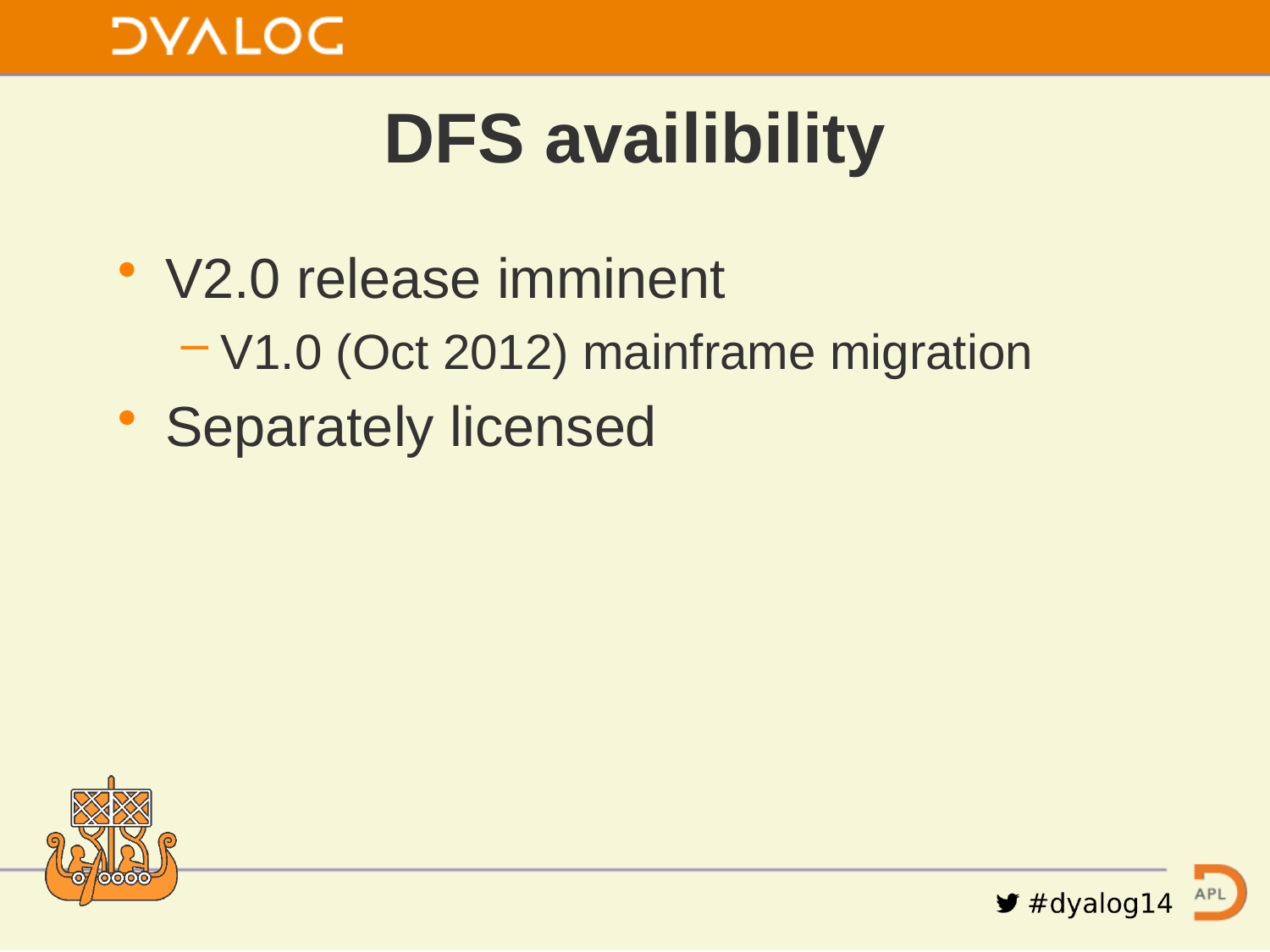

# DFS availibility
V2.0 release imminent
V1.0 (Oct 2012) mainframe migration
Separately licensed